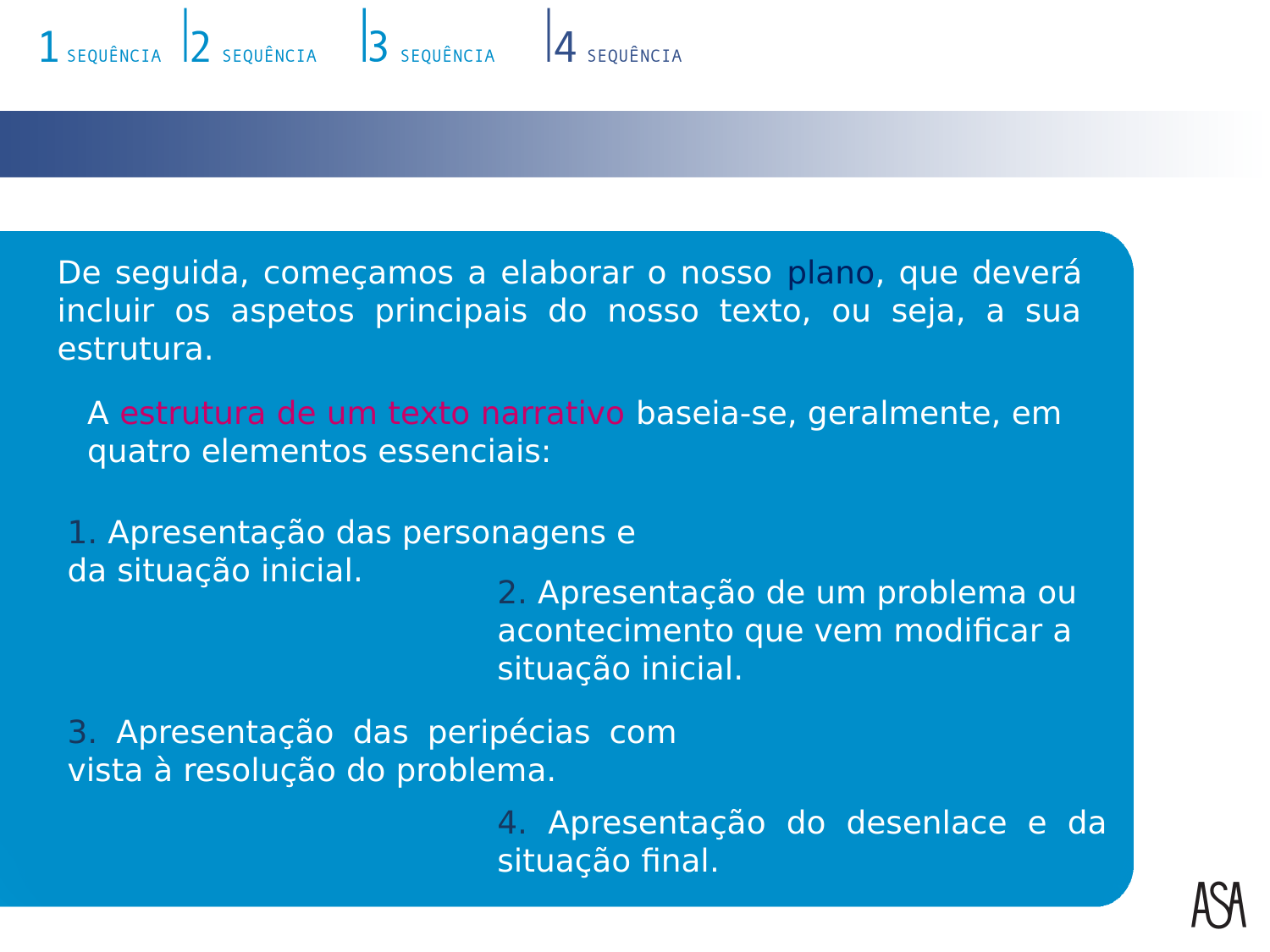

De seguida, começamos a elaborar o nosso plano, que deverá incluir os aspetos principais do nosso texto, ou seja, a sua estrutura.
A estrutura de um texto narrativo baseia-se, geralmente, em quatro elementos essenciais:
1. Apresentação das personagens e da situação inicial.
2. Apresentação de um problema ou acontecimento que vem modificar a situação inicial.
3. Apresentação das peripécias com vista à resolução do problema.
4. Apresentação do desenlace e da situação final.